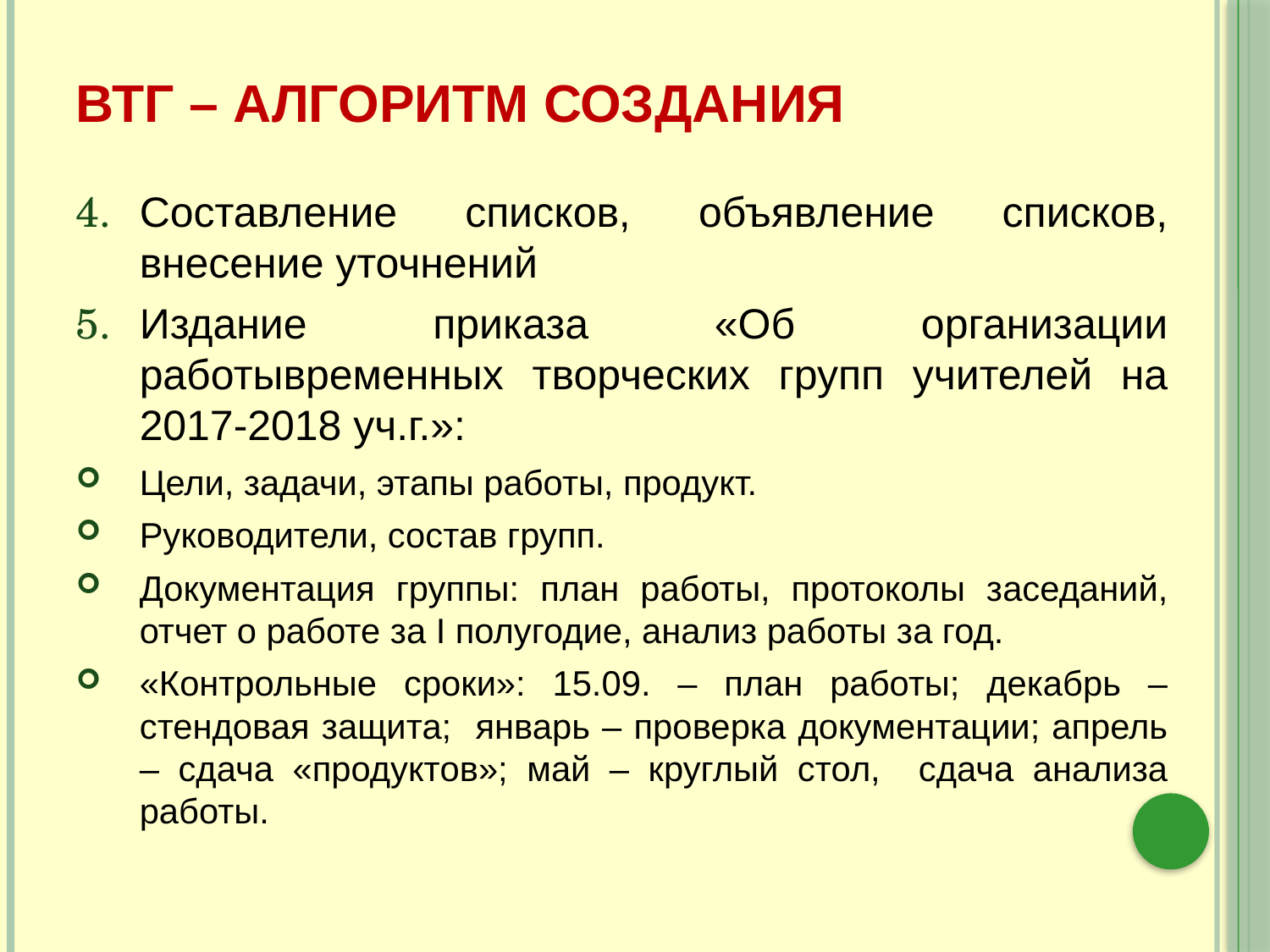

# ВТГ – алгоритм создания
Составление списков, объявление списков, внесение уточнений
Издание приказа «Об организации работывременных творческих групп учителей на 2017-2018 уч.г.»:
Цели, задачи, этапы работы, продукт.
Руководители, состав групп.
Документация группы: план работы, протоколы заседаний, отчет о работе за I полугодие, анализ работы за год.
«Контрольные сроки»: 15.09. – план работы; декабрь – стендовая защита;  январь – проверка документации; апрель – сдача «продуктов»; май – круглый стол,  сдача анализа работы.